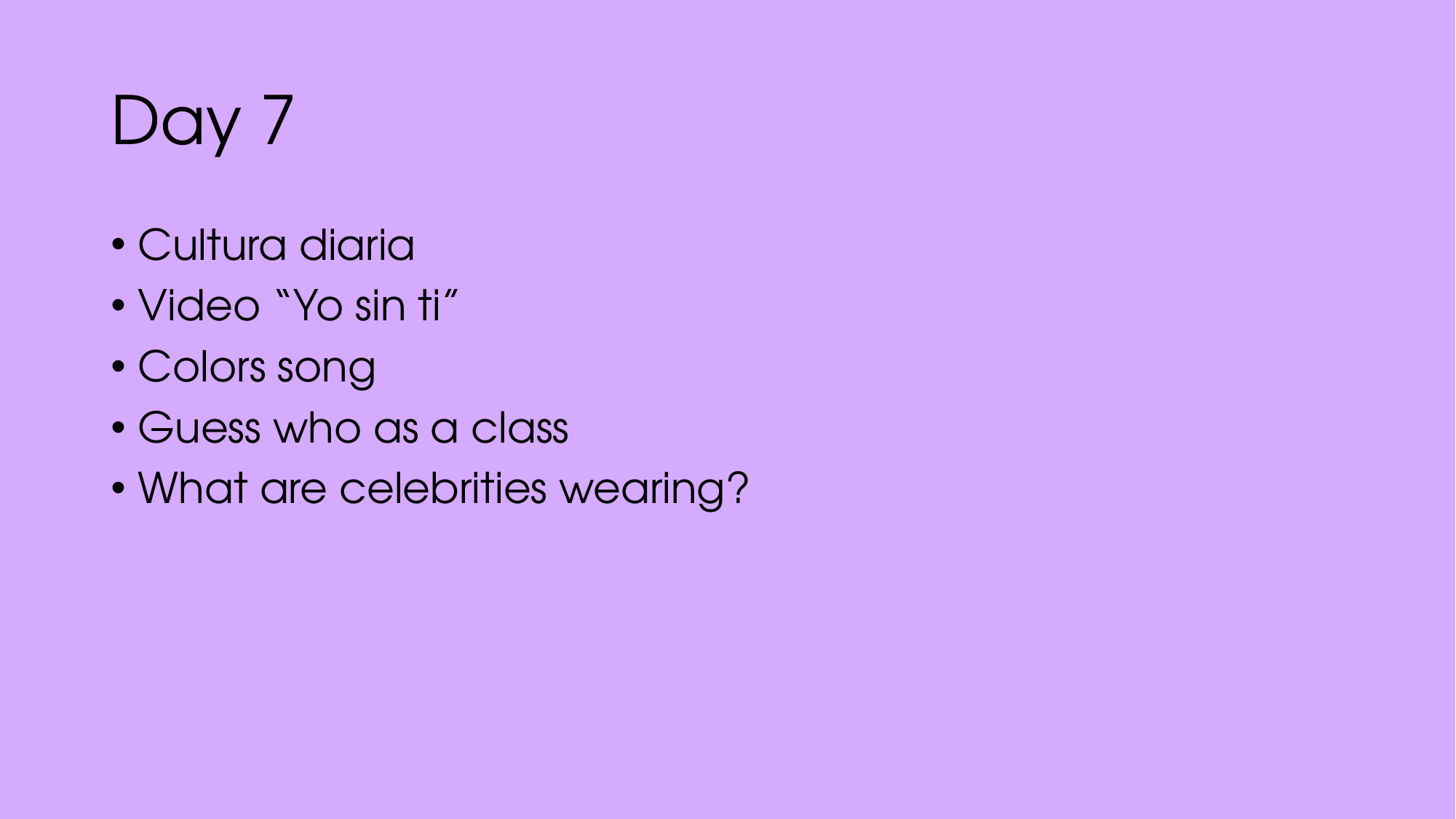

# Day 7
Cultura diaria
Video “Yo sin ti”
Colors song
Guess who as a class
What are celebrities wearing?